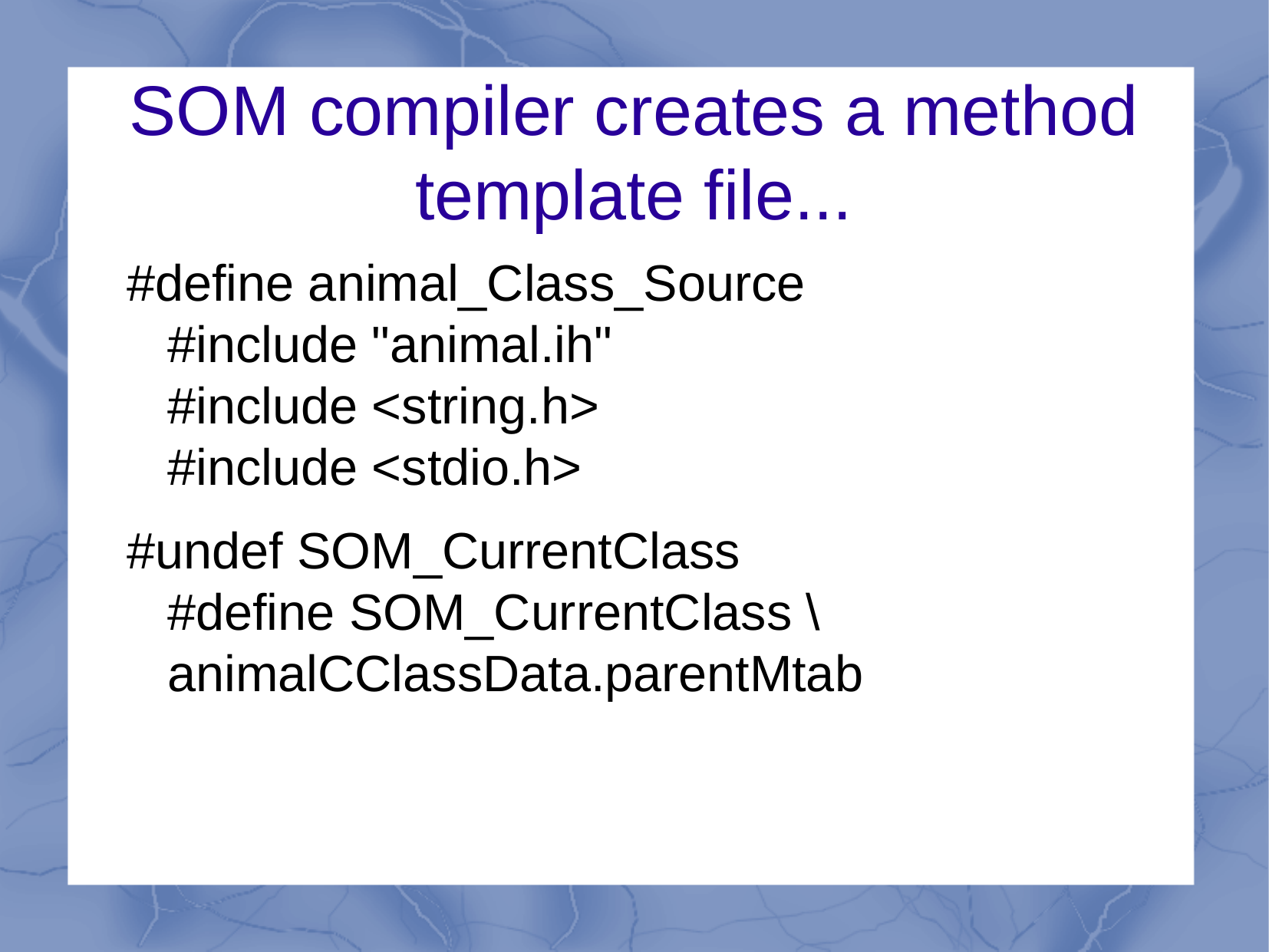

SOM compiler creates a method
template file...
#define animal_Class_Source
#include "animal.ih"
#include <string.h>
#include <stdio.h>
#undef SOM_CurrentClass
#define SOM_CurrentClass \
animalCClassData.parentMtab